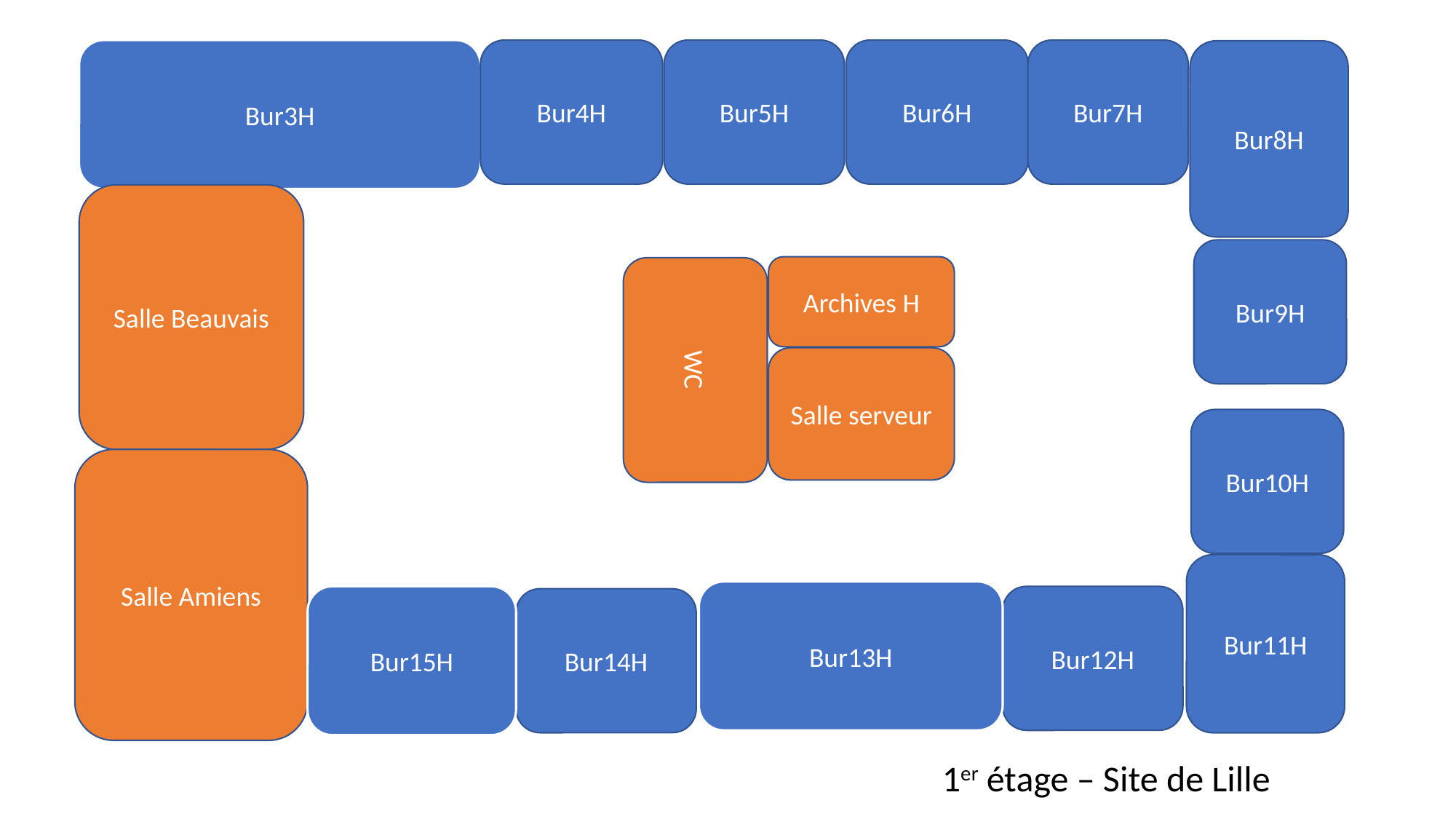

Bur3H
Bur4H
Bur5H
Bur6H
Bur7H
Bur8H
Salle Beauvais
Bur9H
Archives H
WC
Salle serveur
Bur10H
Salle Amiens
Bur11H
Bur13H
Bur15H
Bur12H
Bur14H
1er étage – Site de Lille